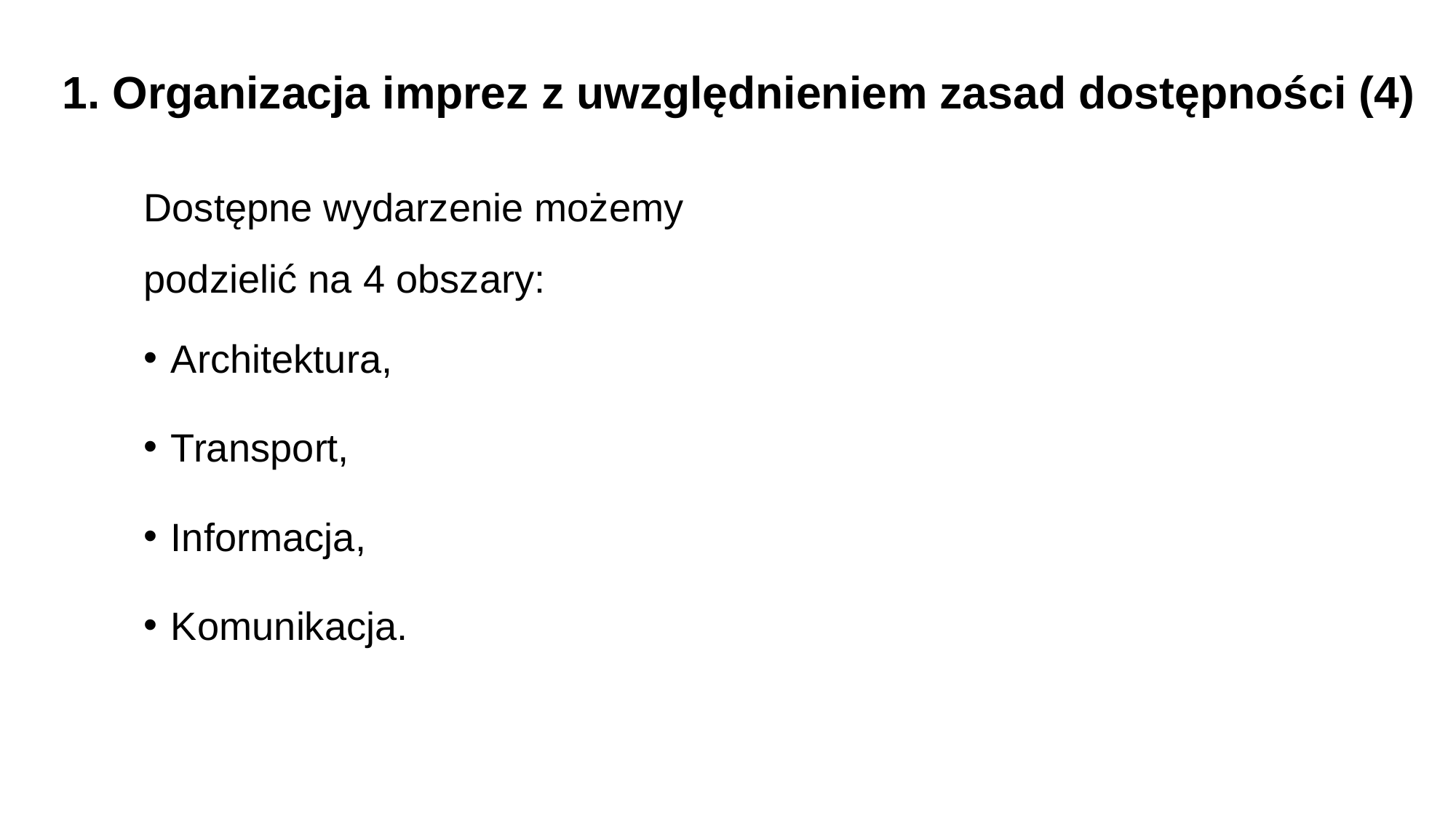

1. Organizacja imprez z uwzględnieniem zasad dostępności (4)
Dostępne wydarzenie możemy podzielić na 4 obszary:
Architektura,
Transport,
Informacja,
Komunikacja.